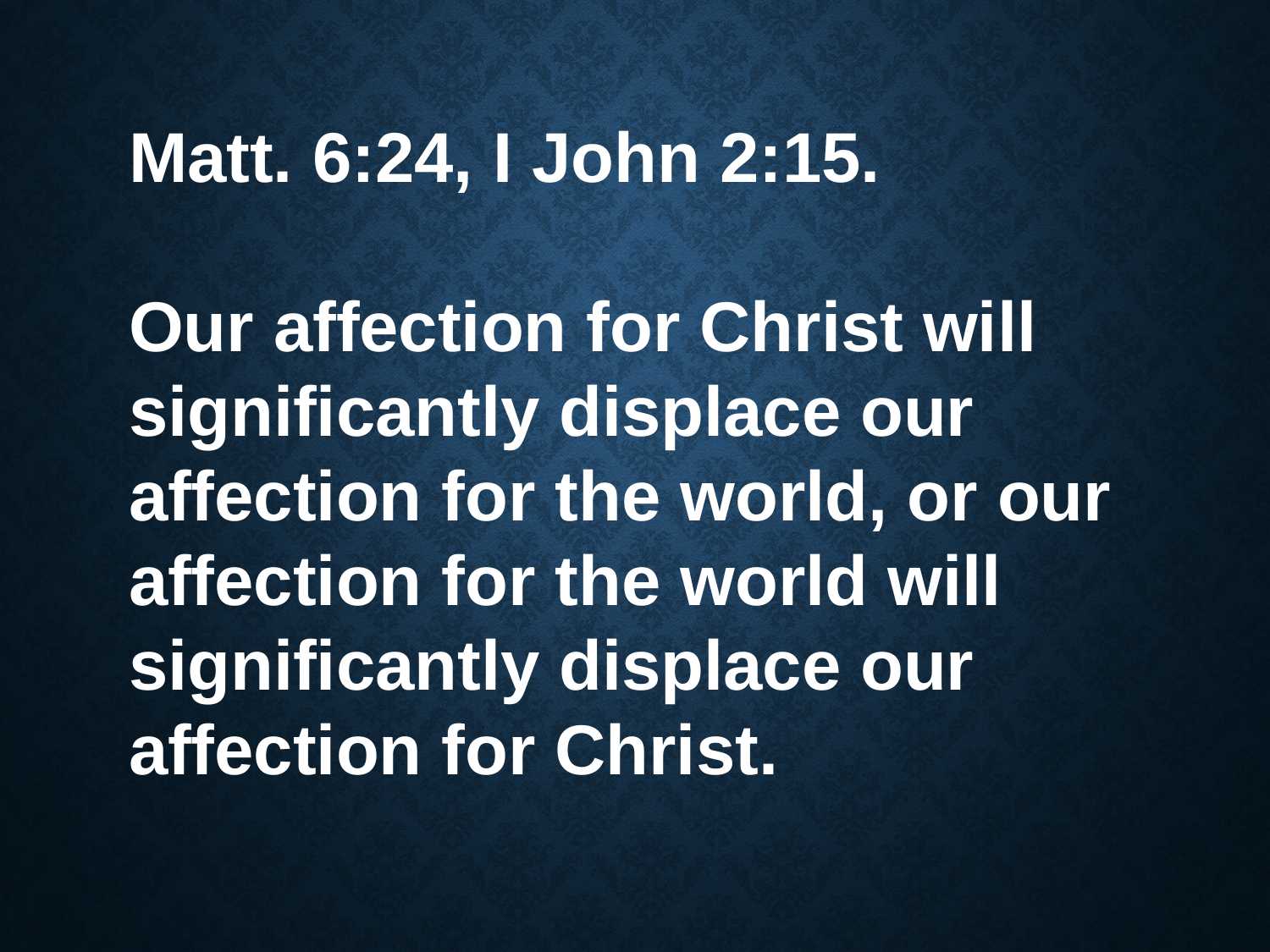

Matt. 6:24, I John 2:15.

Our affection for Christ will significantly displace our affection for the world, or our affection for the world will significantly displace our affection for Christ.